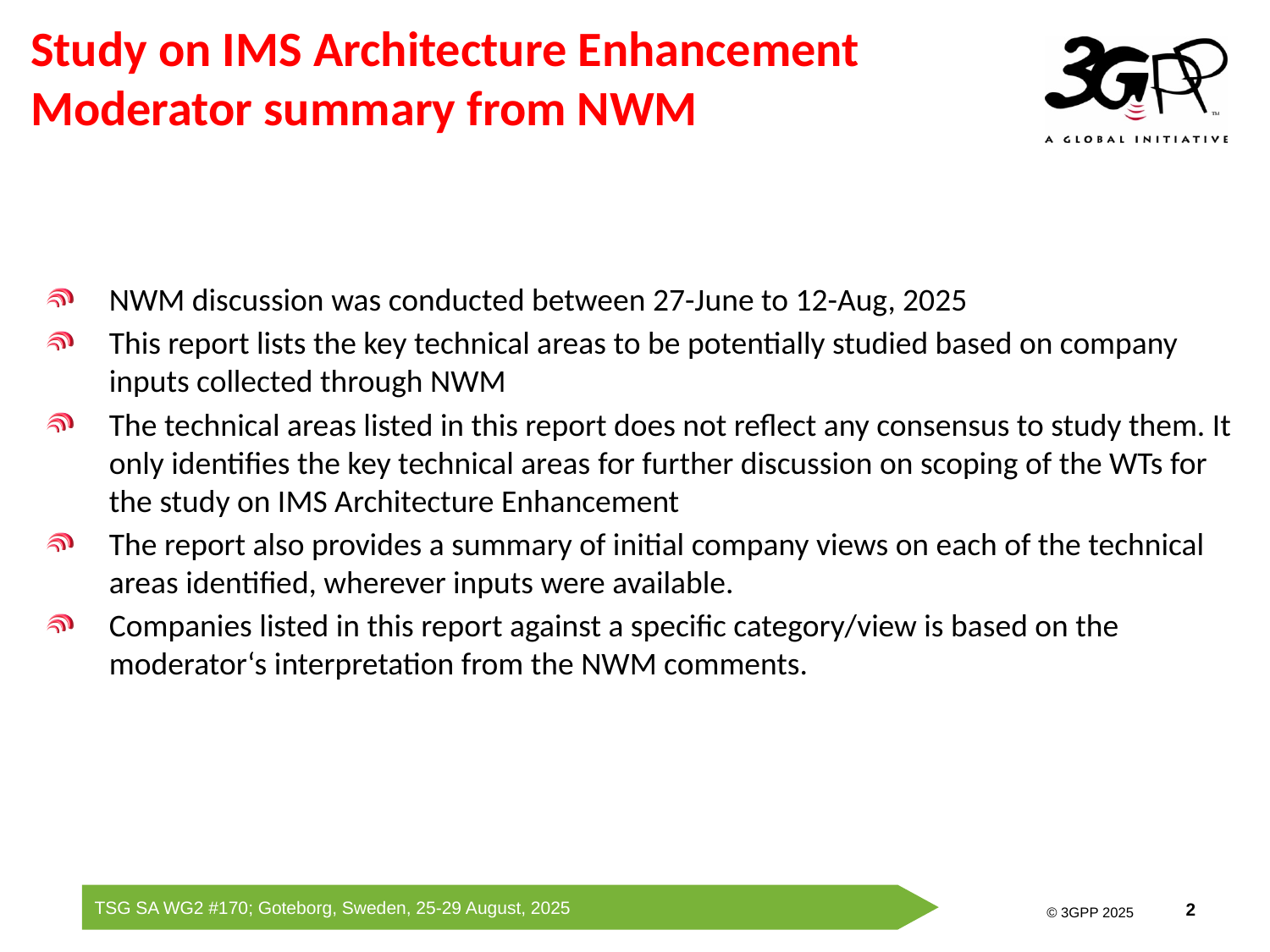

# Study on IMS Architecture Enhancement Moderator summary from NWM
NWM discussion was conducted between 27-June to 12-Aug, 2025
This report lists the key technical areas to be potentially studied based on company inputs collected through NWM
The technical areas listed in this report does not reflect any consensus to study them. It only identifies the key technical areas for further discussion on scoping of the WTs for the study on IMS Architecture Enhancement
The report also provides a summary of initial company views on each of the technical areas identified, wherever inputs were available.
Companies listed in this report against a specific category/view is based on the moderator‘s interpretation from the NWM comments.